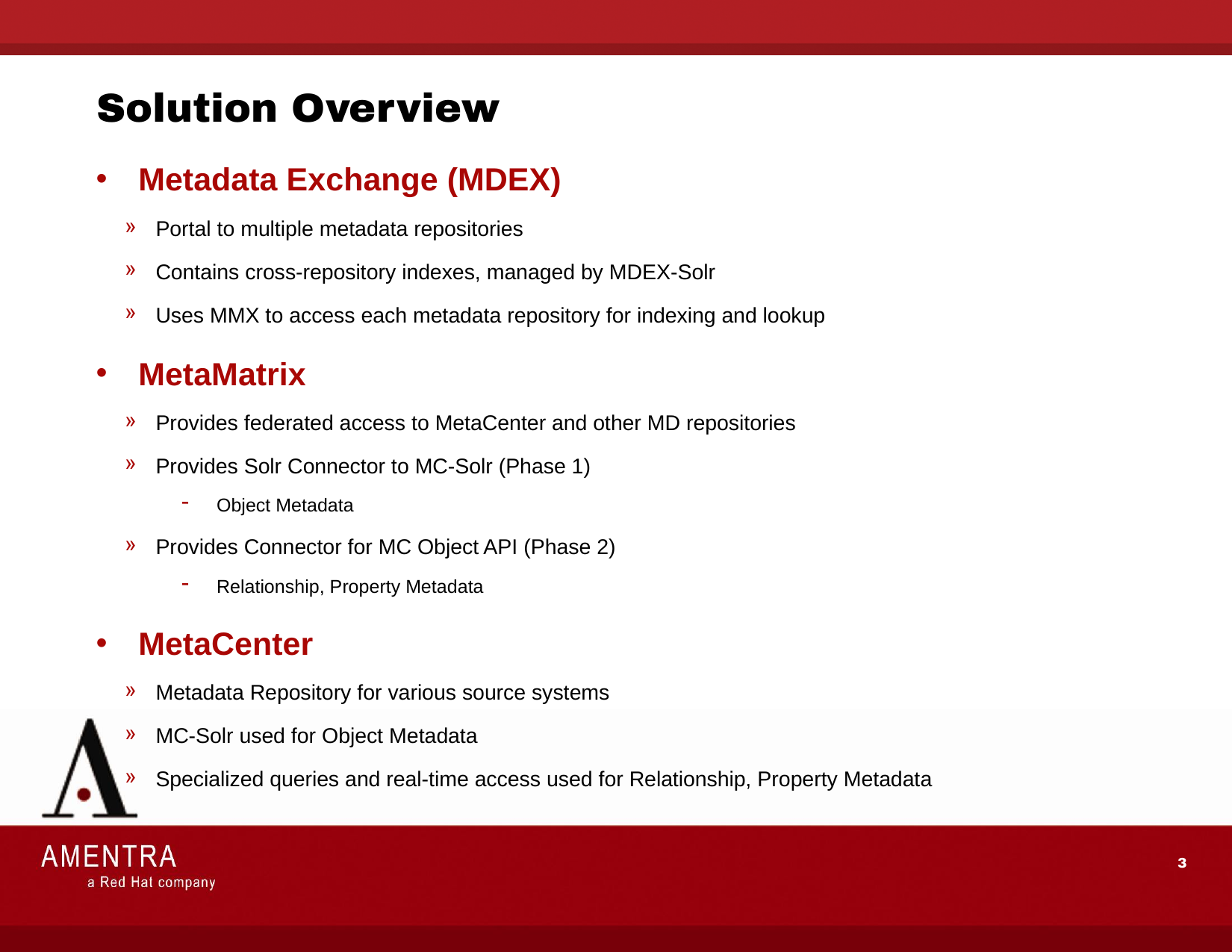

# Solution Overview
Metadata Exchange (MDEX)
Portal to multiple metadata repositories
Contains cross-repository indexes, managed by MDEX-Solr
Uses MMX to access each metadata repository for indexing and lookup
MetaMatrix
Provides federated access to MetaCenter and other MD repositories
Provides Solr Connector to MC-Solr (Phase 1)
Object Metadata
Provides Connector for MC Object API (Phase 2)
Relationship, Property Metadata
MetaCenter
Metadata Repository for various source systems
MC-Solr used for Object Metadata
Specialized queries and real-time access used for Relationship, Property Metadata
3